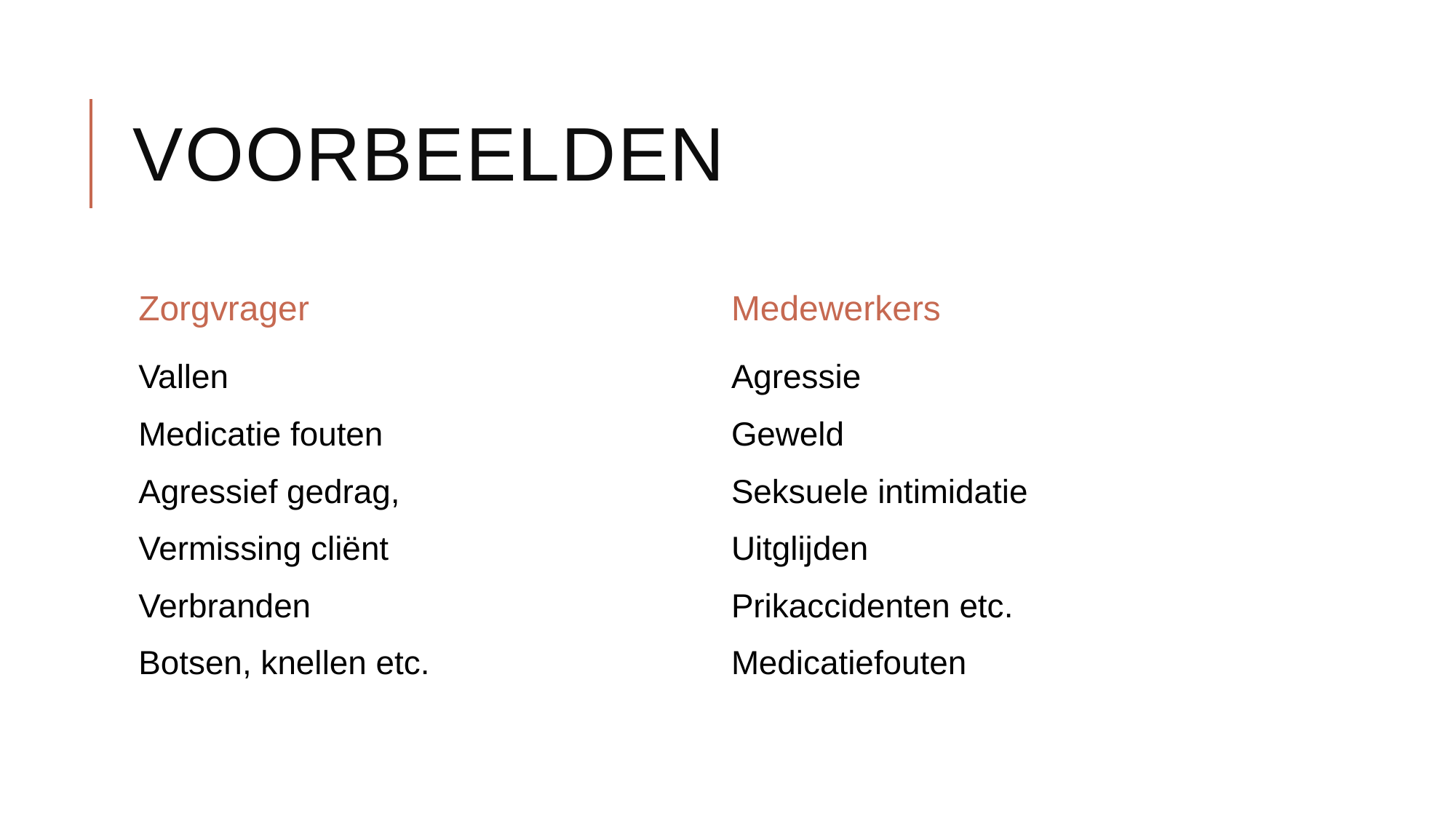

# Voorbeelden
Zorgvrager
Medewerkers
Vallen
Medicatie fouten
Agressief gedrag,
Vermissing cliënt
Verbranden
Botsen, knellen etc.

Agressie
Geweld
Seksuele intimidatie
Uitglijden
Prikaccidenten etc.
Medicatiefouten